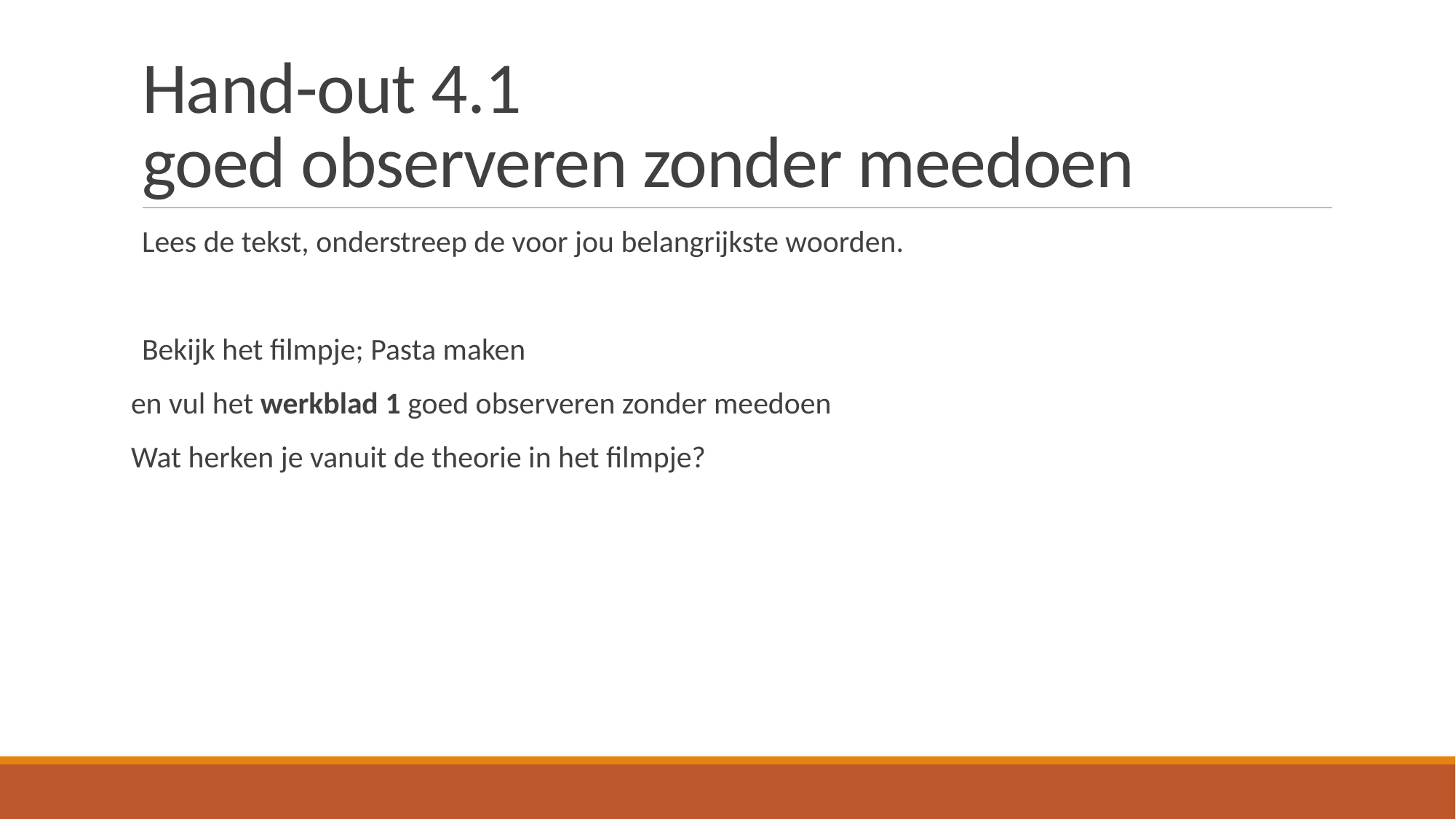

# Hand-out 4.1 goed observeren zonder meedoen
Lees de tekst, onderstreep de voor jou belangrijkste woorden.

Bekijk het filmpje; Pasta maken
en vul het werkblad 1 goed observeren zonder meedoen
Wat herken je vanuit de theorie in het filmpje?